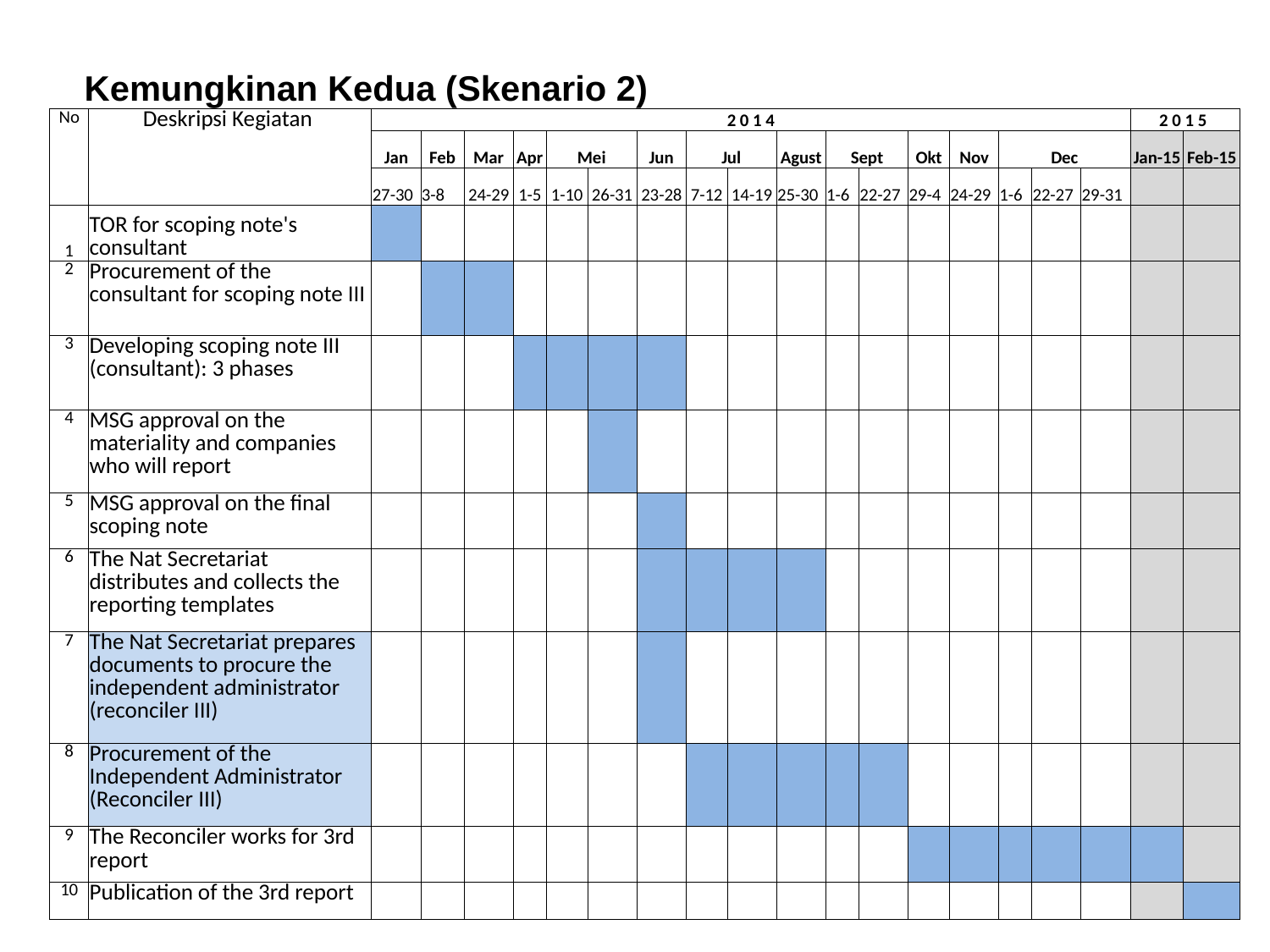

Kemungkinan Kedua (Skenario 2)
| No | Deskripsi Kegiatan | 2 0 1 4 |  |  |  |  |  |  |  |  |  |  |  |  |  |  |  |  | 2 0 1 5 |  |
| --- | --- | --- | --- | --- | --- | --- | --- | --- | --- | --- | --- | --- | --- | --- | --- | --- | --- | --- | --- | --- |
|  |  | Jan | Feb | Mar | Apr | Mei |  | Jun | Jul |  | Agust | Sept |  | Okt | Nov | Dec |  |  | Jan-15 | Feb-15 |
|  |  | 27-30 | 3-8 | 24-29 | 1-5 | 1-10 | 26-31 | 23-28 | 7-12 | 14-19 | 25-30 | 1-6 | 22-27 | 29-4 | 24-29 | 1-6 | 22-27 | 29-31 |  |  |
| 1 | TOR for scoping note's consultant |  |  |  |  |  |  |  |  |  |  |  |  |  |  |  |  |  |  |  |
| 2 | Procurement of the consultant for scoping note III |  |  |  |  |  |  |  |  |  |  |  |  |  |  |  |  |  |  |  |
| 3 | Developing scoping note III (consultant): 3 phases |  |  |  |  |  |  |  |  |  |  |  |  |  |  |  |  |  |  |  |
| 4 | MSG approval on the materiality and companies who will report |  |  |  |  |  |  |  |  |  |  |  |  |  |  |  |  |  |  |  |
| 5 | MSG approval on the final scoping note |  |  |  |  |  |  |  |  |  |  |  |  |  |  |  |  |  |  |  |
| 6 | The Nat Secretariat distributes and collects the reporting templates |  |  |  |  |  |  |  |  |  |  |  |  |  |  |  |  |  |  |  |
| 7 | The Nat Secretariat prepares documents to procure the independent administrator (reconciler III) |  |  |  |  |  |  |  |  |  |  |  |  |  |  |  |  |  |  |  |
| 8 | Procurement of the Independent Administrator (Reconciler III) |  |  |  |  |  |  |  |  |  |  |  |  |  |  |  |  |  |  |  |
| 9 | The Reconciler works for 3rd report |  |  |  |  |  |  |  |  |  |  |  |  |  |  |  |  |  |  |  |
| 10 | Publication of the 3rd report |  |  |  |  |  |  |  |  |  |  |  |  |  |  |  |  |  |  |  |